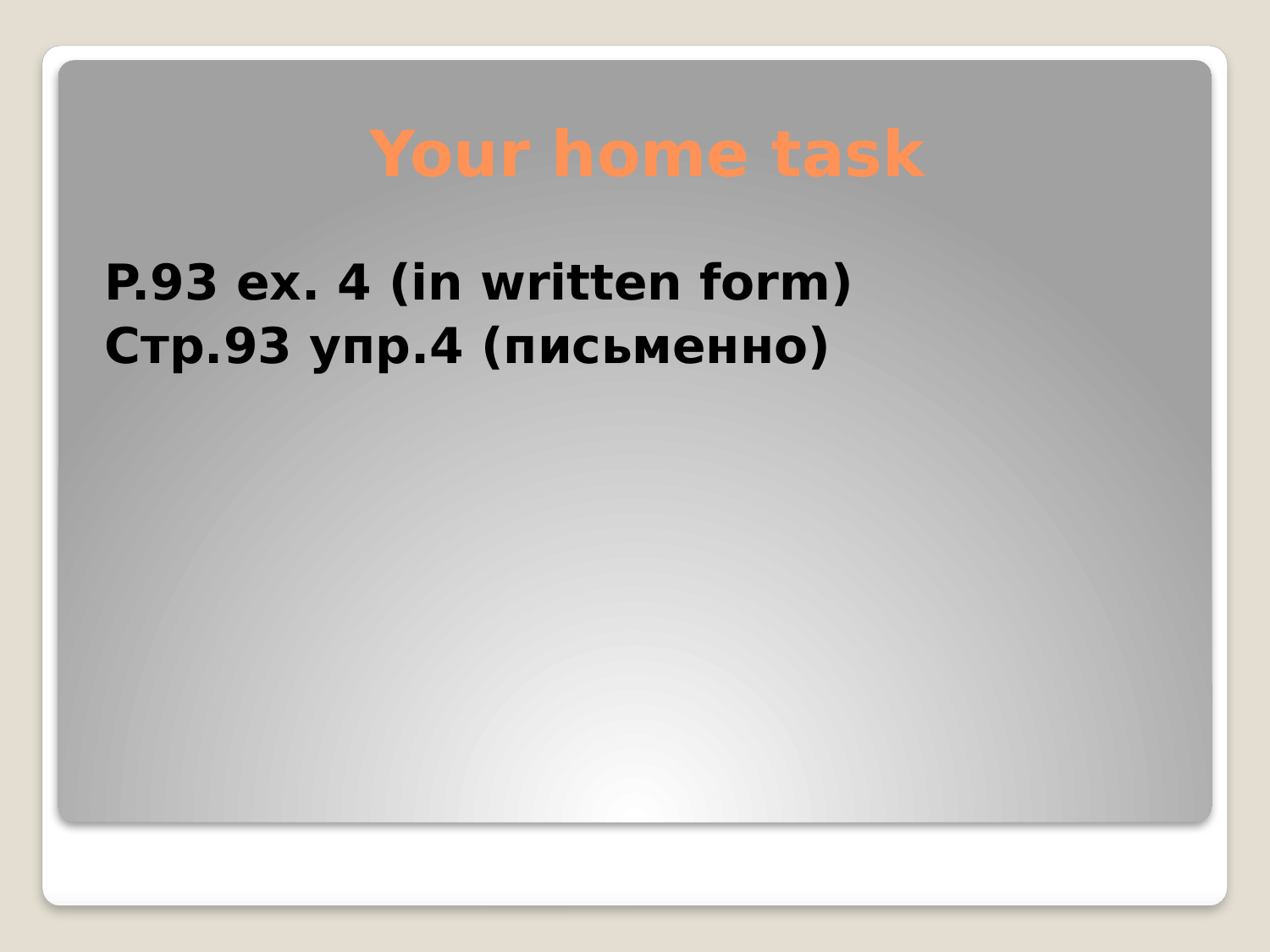

# Your home task
P.93 ex. 4 (in written form)
Стр.93 упр.4 (письменно)